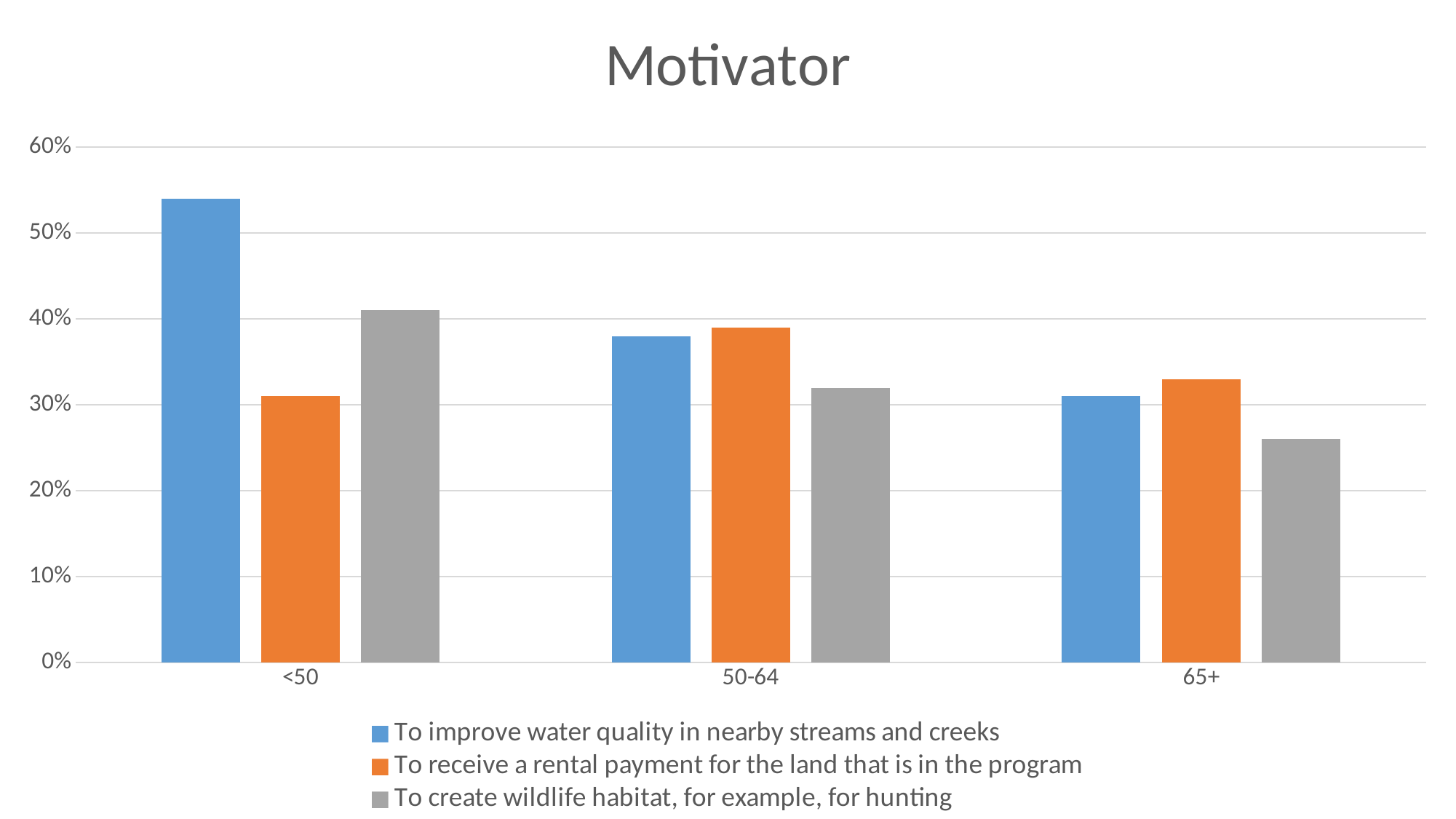

### Chart: Motivator

| Category | To improve water quality in nearby streams and creeks | To receive a rental payment for the land that is in the program | To create wildlife habitat, for example, for hunting |
|---|---|---|---|
| <50 | 0.54 | 0.31 | 0.41 |
| 50-64 | 0.38 | 0.39 | 0.32 |
| 65+ | 0.31 | 0.33 | 0.26 |